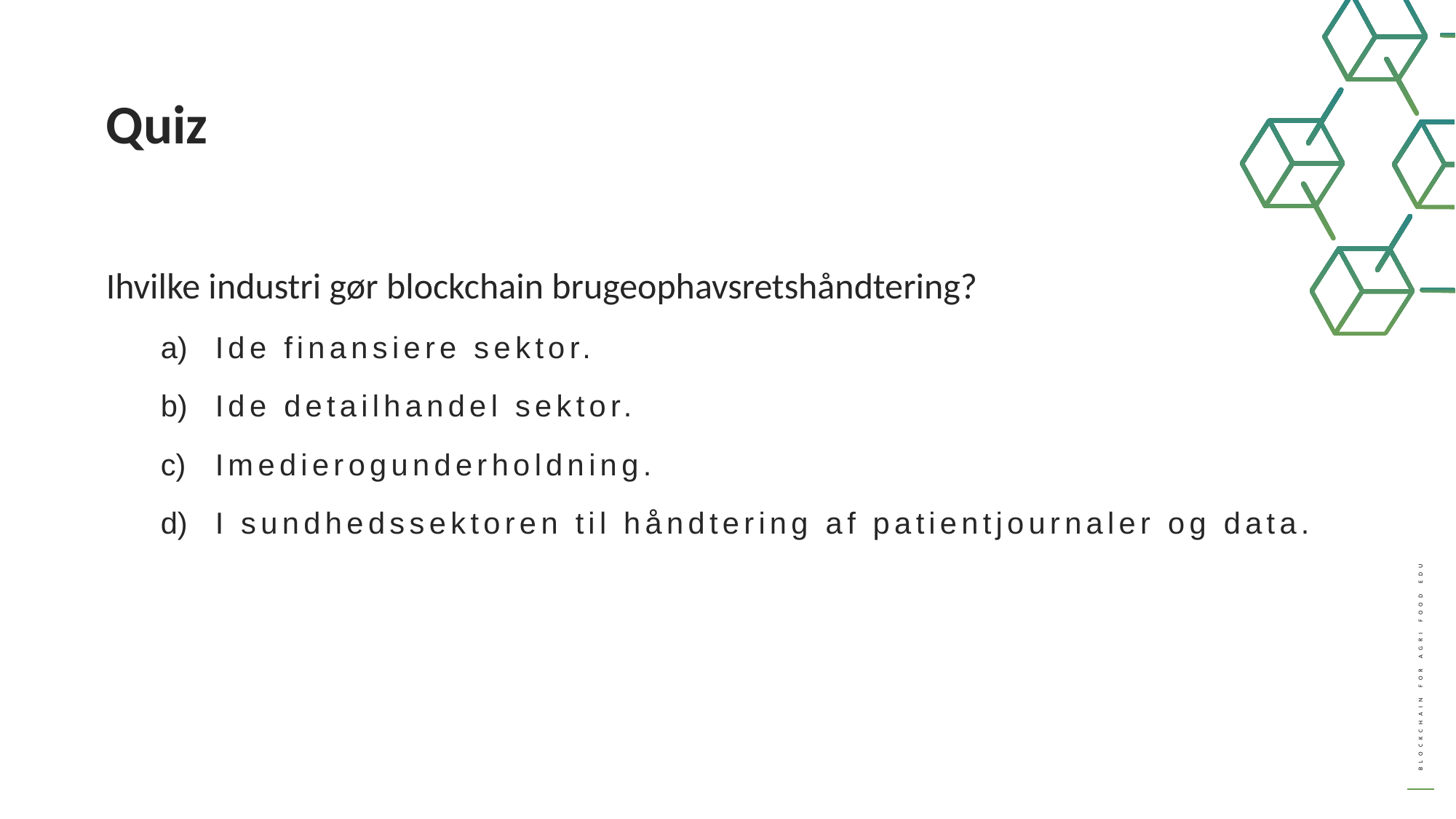

Quiz
Ihvilke industri gør blockchain brugeophavsretshåndtering?
Ide finansiere sektor.
Ide detailhandel sektor.
Imedierogunderholdning.
I sundhedssektoren til håndtering af patientjournaler og data.